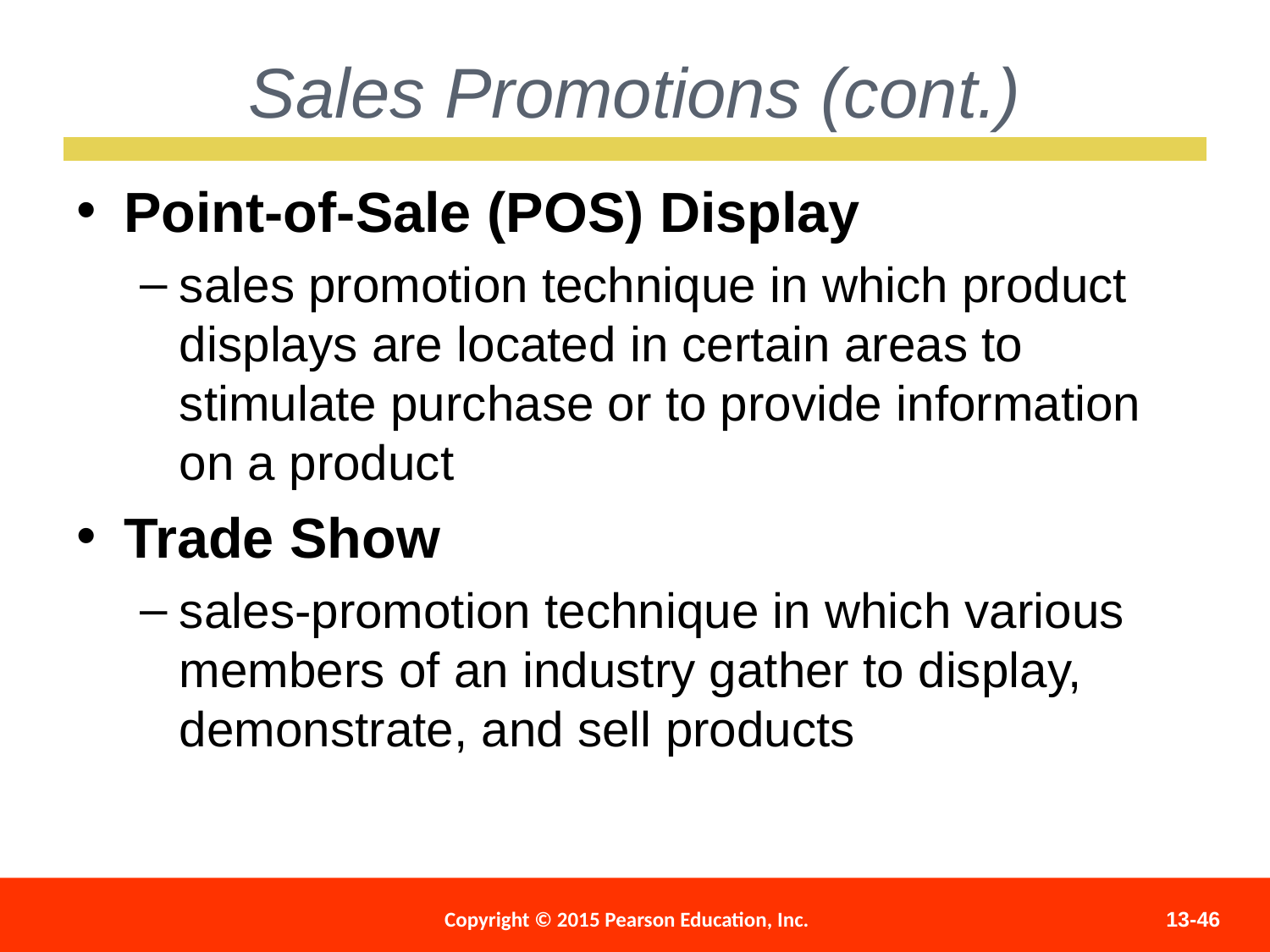

Sales Promotions (cont.)
Point-of-Sale (POS) Display
sales promotion technique in which product displays are located in certain areas to stimulate purchase or to provide information on a product
Trade Show
sales-promotion technique in which various members of an industry gather to display, demonstrate, and sell products